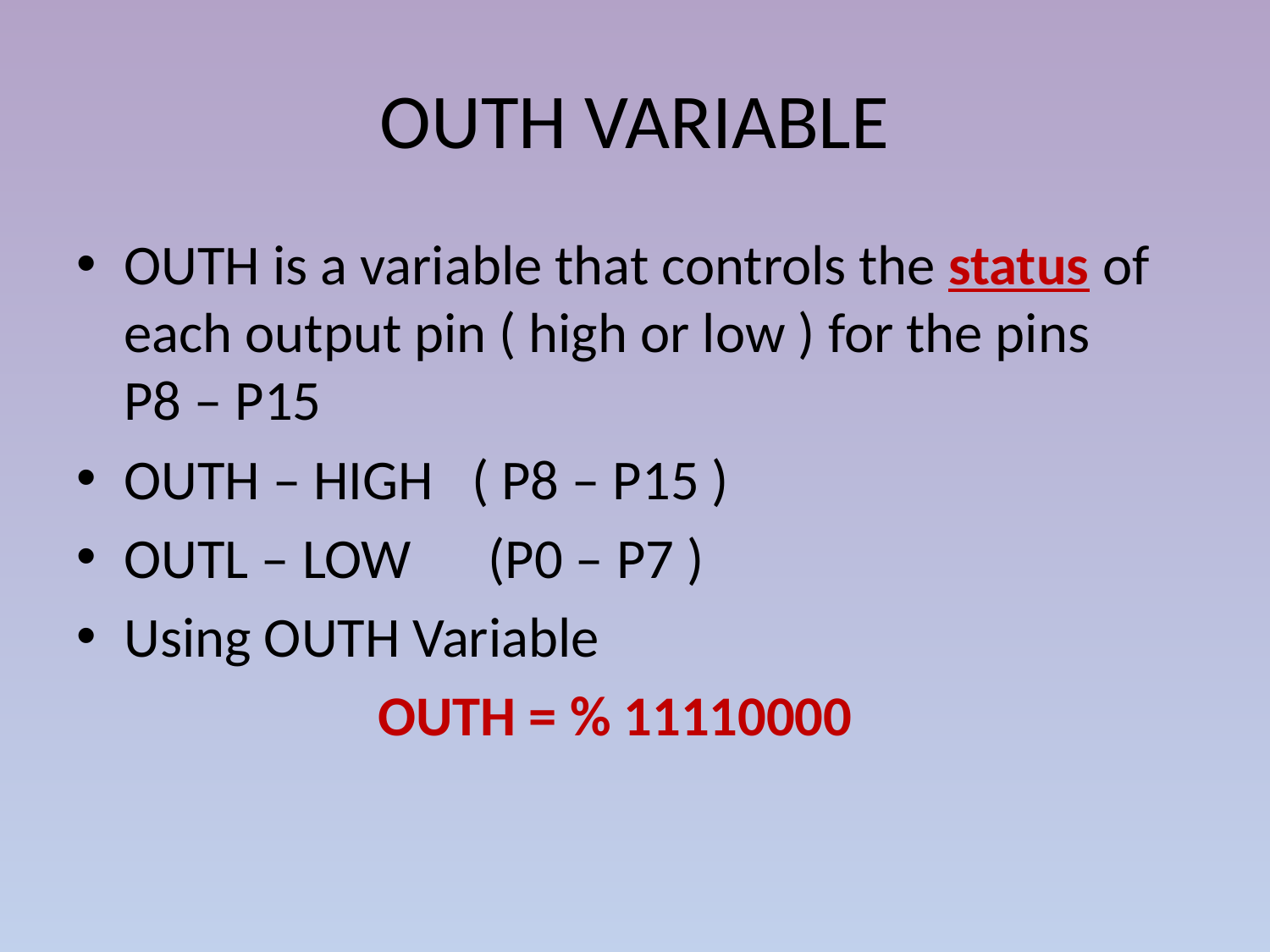

# OUTH VARIABLE
OUTH is a variable that controls the status of each output pin ( high or low ) for the pins    P8 – P15
OUTH – HIGH   ( P8 – P15 )
OUTL – LOW      (P0 – P7 )
Using OUTH Variable
			OUTH = % 11110000